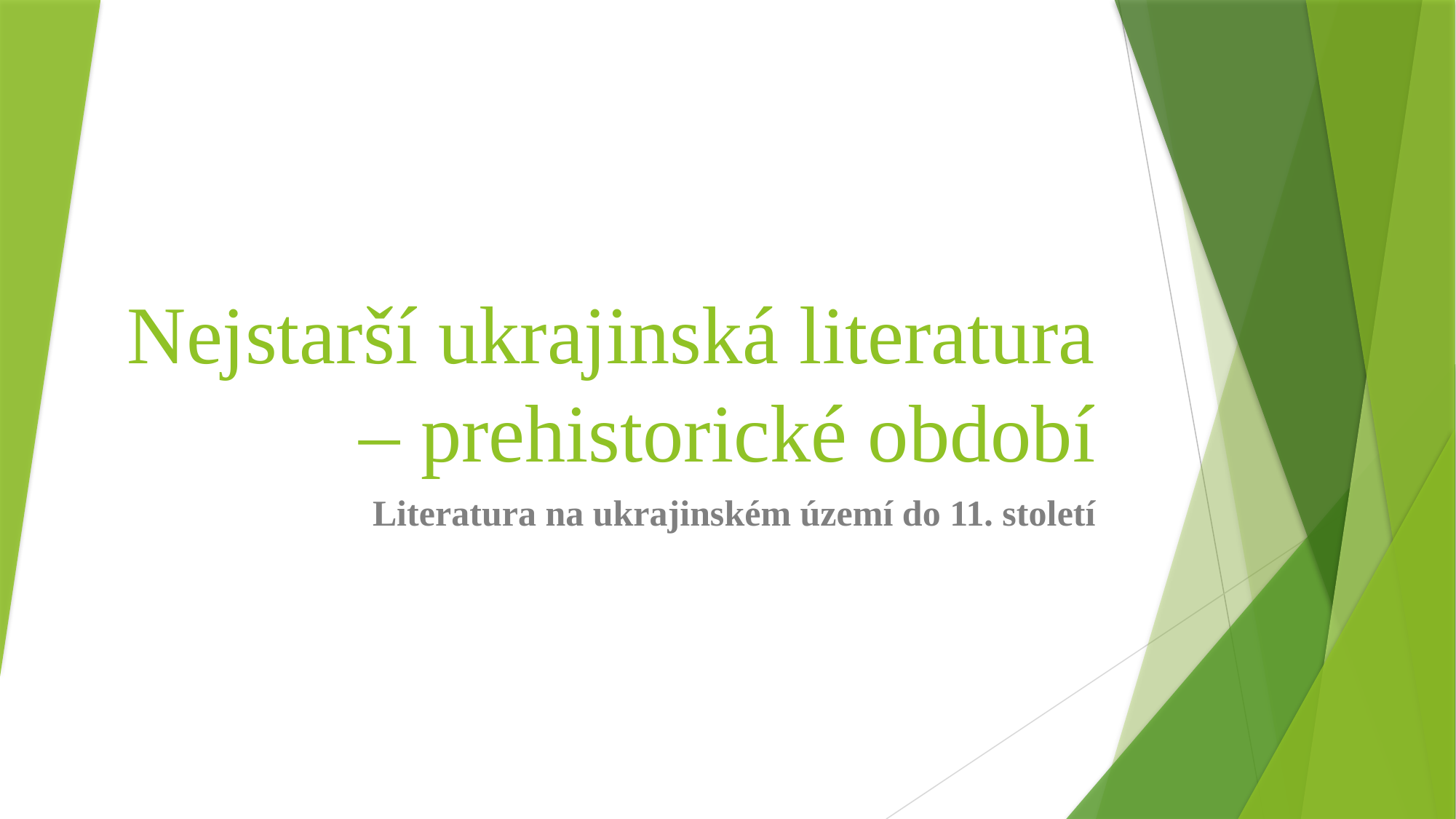

# Nejstarší ukrajinská literatura – prehistorické období
Literatura na ukrajinském území do 11. století